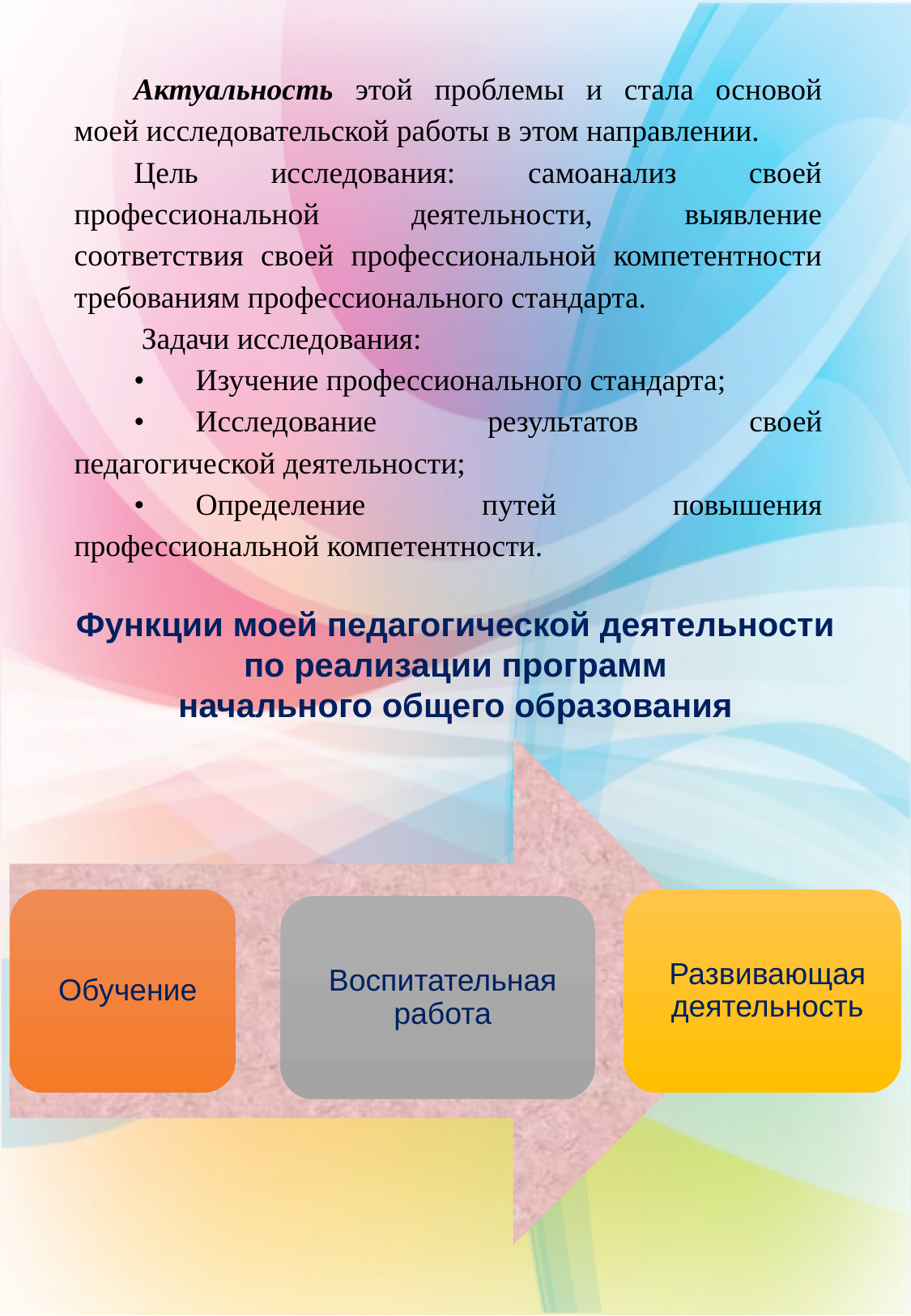

Актуальность этой проблемы и стала основой моей исследовательской работы в этом направлении.
Цель исследования: самоанализ своей профессиональной деятельности, выявление соответствия своей профессиональной компетентности требованиям профессионального стандарта.
 Задачи исследования:
•	Изучение профессионального стандарта;
•	Исследование результатов своей педагогической деятельности;
•	Определение путей повышения профессиональной компетентности.

Функции моей педагогической деятельности
по реализации программ
 начального общего образования
Обучение
Воспитательная работа
Развивающая деятельность